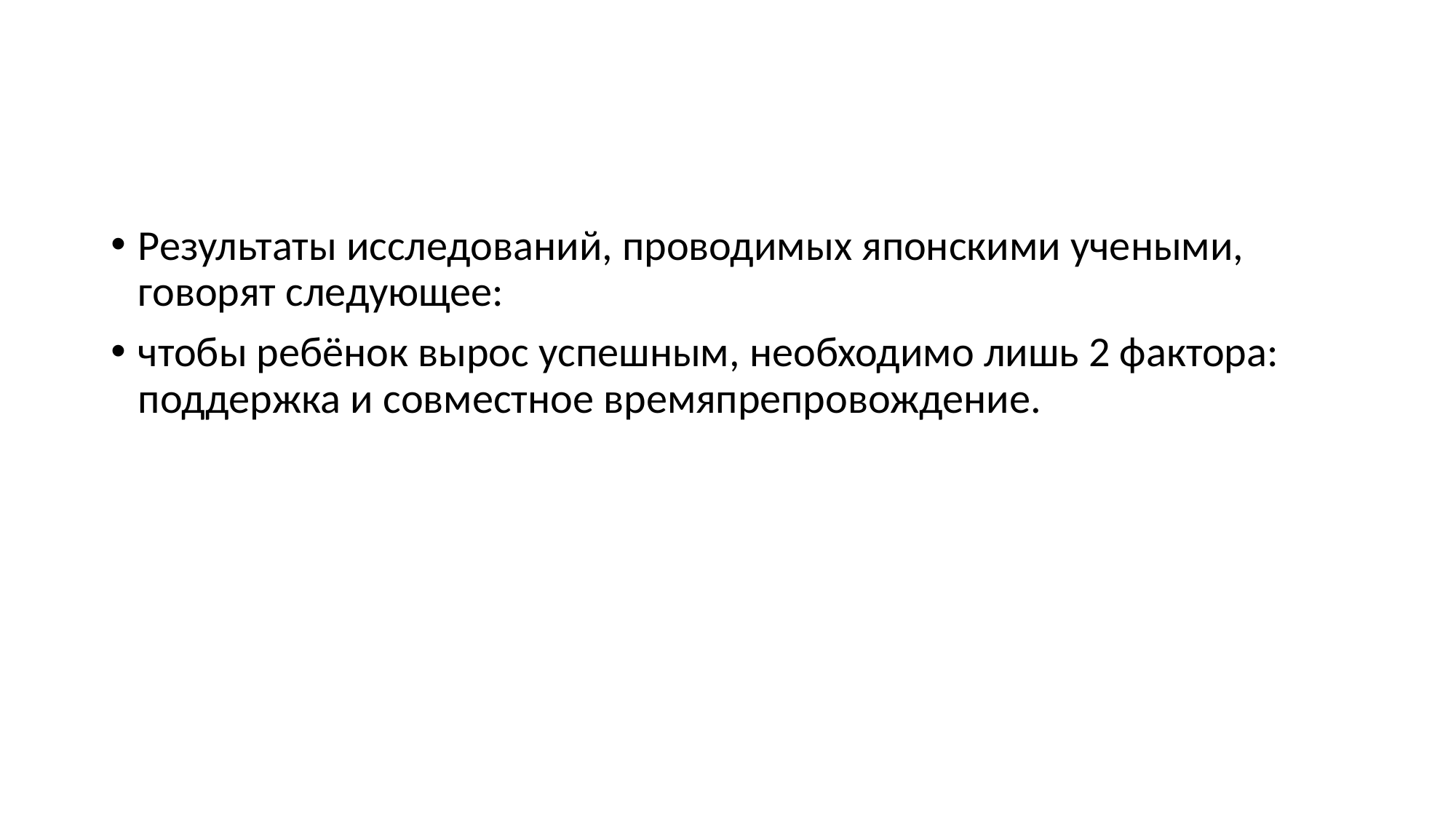

#
Результаты исследований, проводимых японскими учеными, говорят следующее:
чтобы ребёнок вырос успешным, необходимо лишь 2 фактора: поддержка и совместное времяпрепровождение.